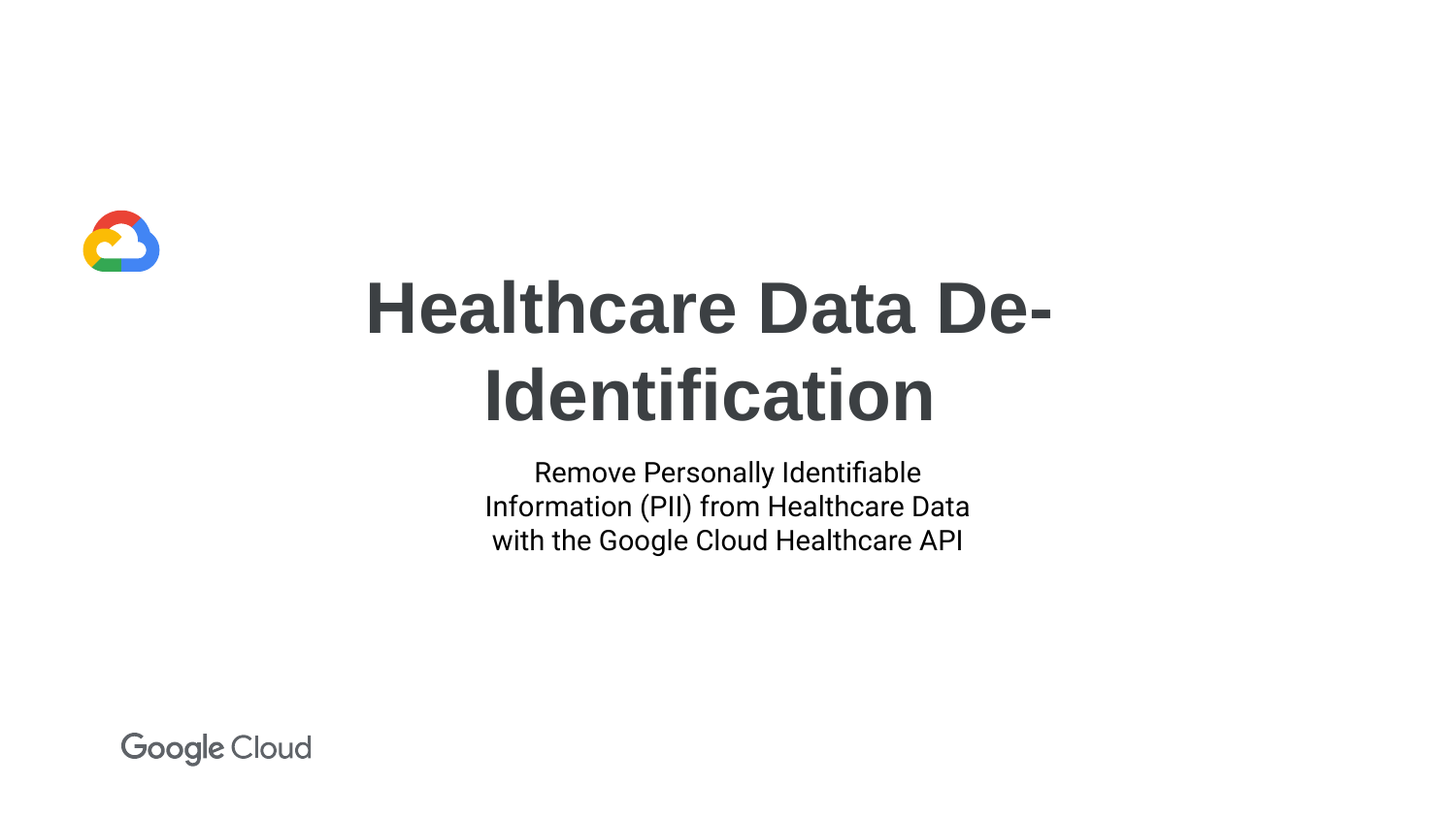

# Healthcare Data De-Identification
Remove Personally Identifiable Information (PII) from Healthcare Data with the Google Cloud Healthcare API